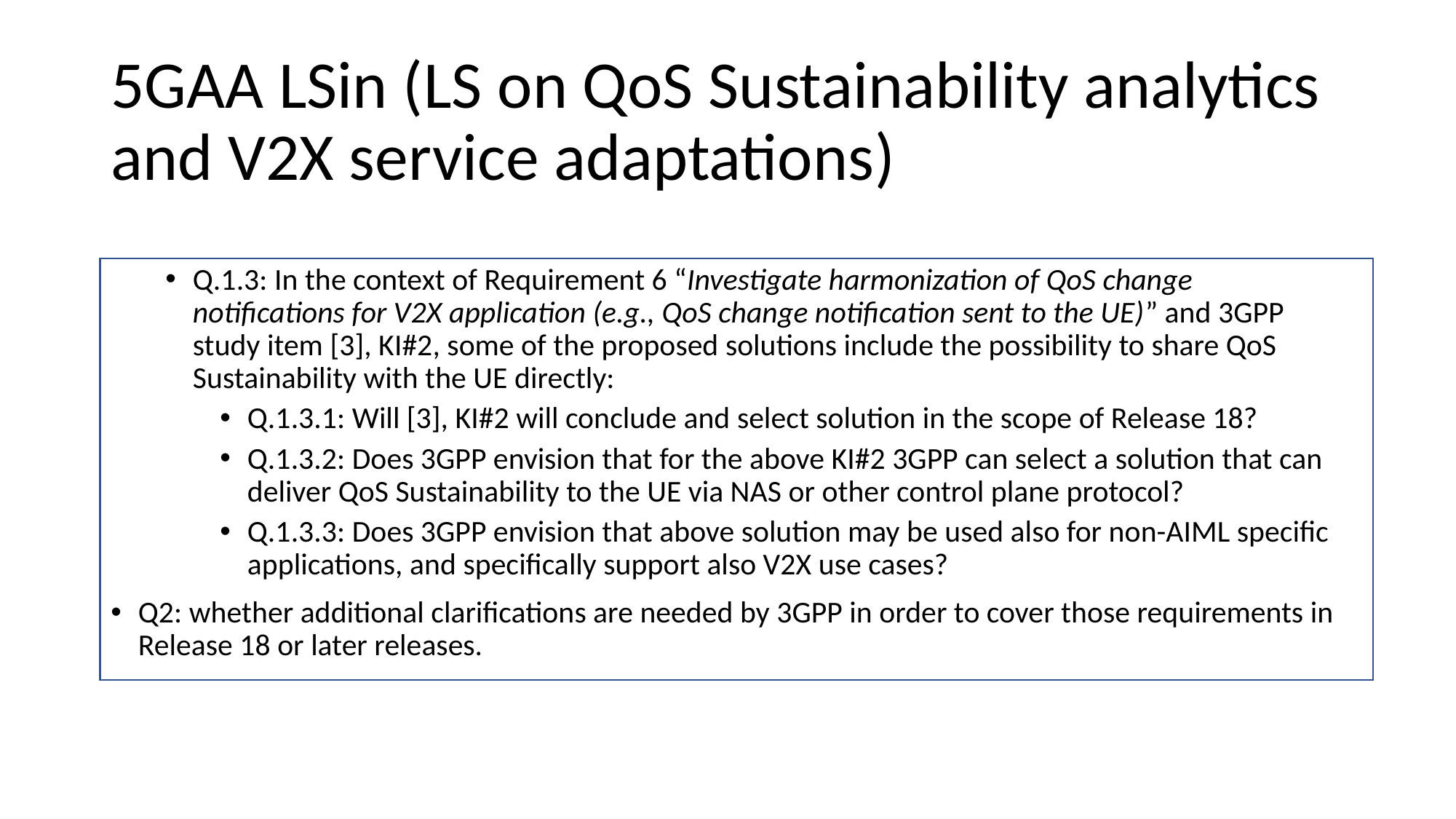

# 5GAA LSin (LS on QoS Sustainability analytics and V2X service adaptations)
Q.1.3: In the context of Requirement 6 “Investigate harmonization of QoS change notifications for V2X application (e.g., QoS change notification sent to the UE)” and 3GPP study item [3], KI#2, some of the proposed solutions include the possibility to share QoS Sustainability with the UE directly:
Q.1.3.1: Will [3], KI#2 will conclude and select solution in the scope of Release 18?
Q.1.3.2: Does 3GPP envision that for the above KI#2 3GPP can select a solution that can deliver QoS Sustainability to the UE via NAS or other control plane protocol?
Q.1.3.3: Does 3GPP envision that above solution may be used also for non-AIML specific applications, and specifically support also V2X use cases?
Q2: whether additional clarifications are needed by 3GPP in order to cover those requirements in Release 18 or later releases.